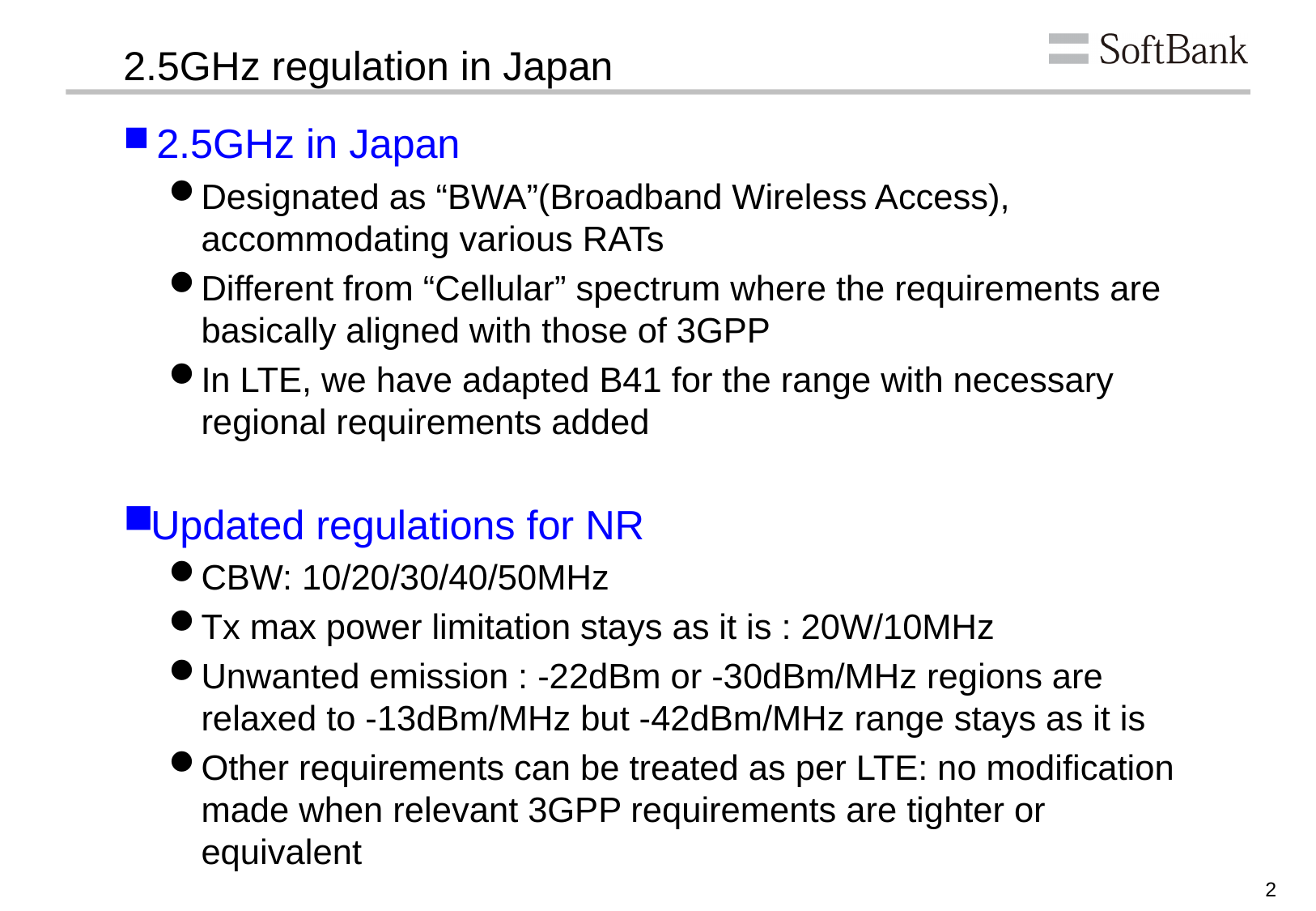

# 2.5GHz regulation in Japan
 2.5GHz in Japan
Designated as “BWA”(Broadband Wireless Access), accommodating various RATs
Different from “Cellular” spectrum where the requirements are basically aligned with those of 3GPP
In LTE, we have adapted B41 for the range with necessary regional requirements added

Updated regulations for NR
CBW: 10/20/30/40/50MHz
Tx max power limitation stays as it is : 20W/10MHz
Unwanted emission : -22dBm or -30dBm/MHz regions are relaxed to -13dBm/MHz but -42dBm/MHz range stays as it is
Other requirements can be treated as per LTE: no modification made when relevant 3GPP requirements are tighter or equivalent